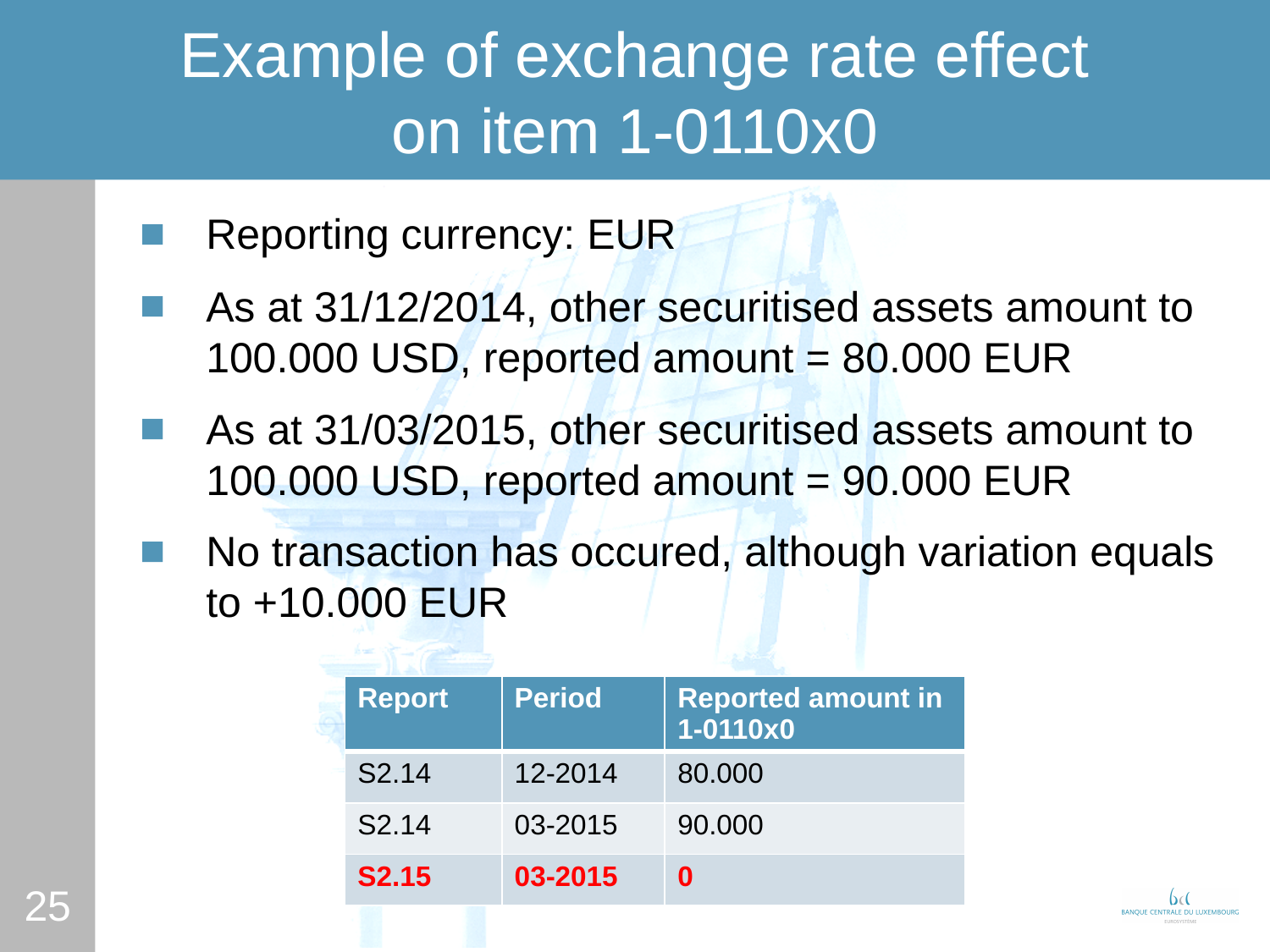

# Example of exchange rate effect on item 1-0110x0
Reporting currency: EUR
As at 31/12/2014, other securitised assets amount to 100.000 USD, reported amount = 80.000 EUR
As at 31/03/2015, other securitised assets amount to 100.000 USD, reported amount = 90.000 EUR
No transaction has occured, although variation equals to +10.000 EUR
| Report | Period | Reported amount in 1-0110x0 |
| --- | --- | --- |
| S2.14 | 12-2014 | 80.000 |
| S2.14 | 03-2015 | 90.000 |
| S2.15 | 03-2015 | 0 |
25